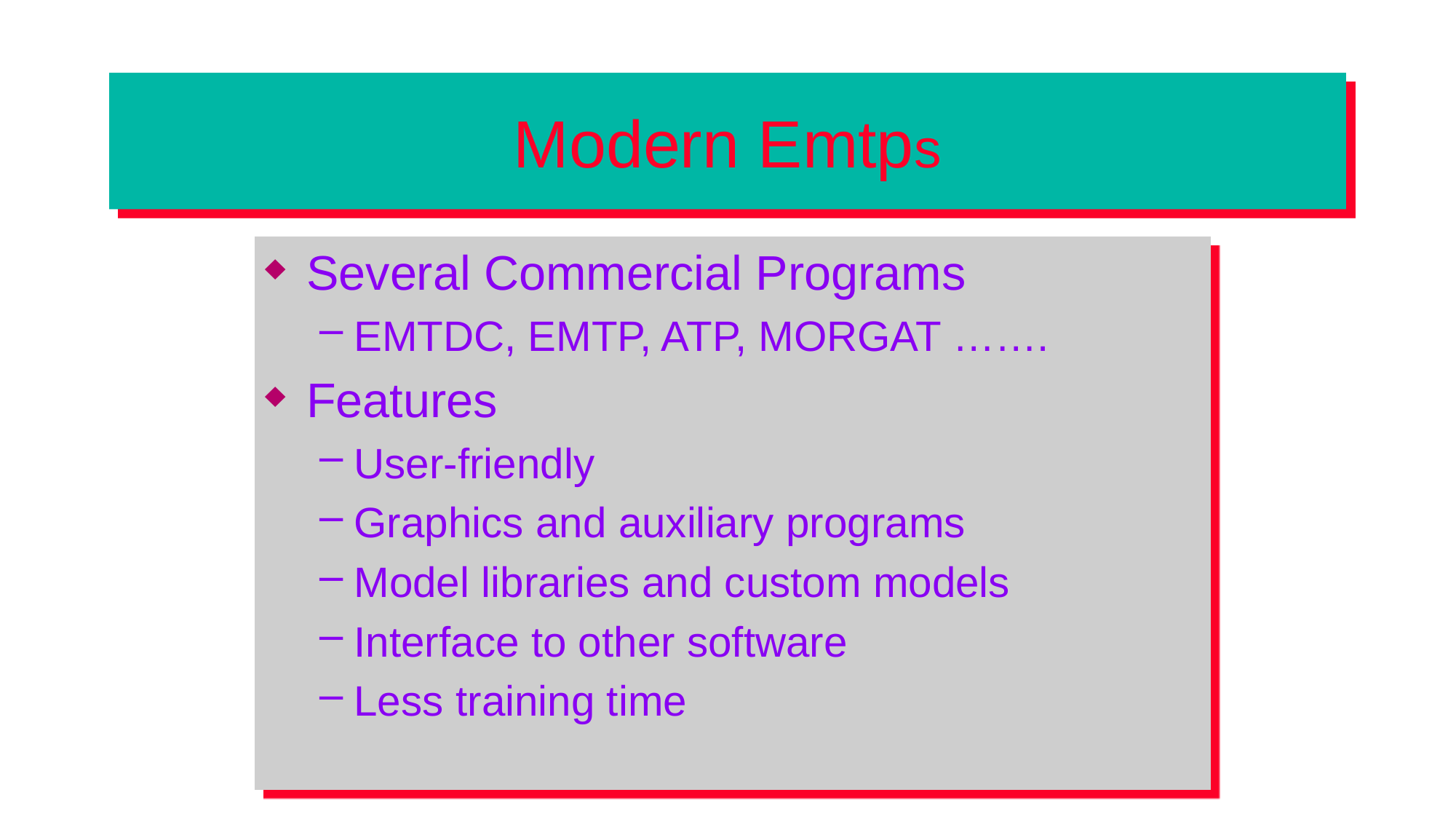

# Modern Emtps
Several Commercial Programs
EMTDC, EMTP, ATP, MORGAT …….
Features
User-friendly
Graphics and auxiliary programs
Model libraries and custom models
Interface to other software
Less training time